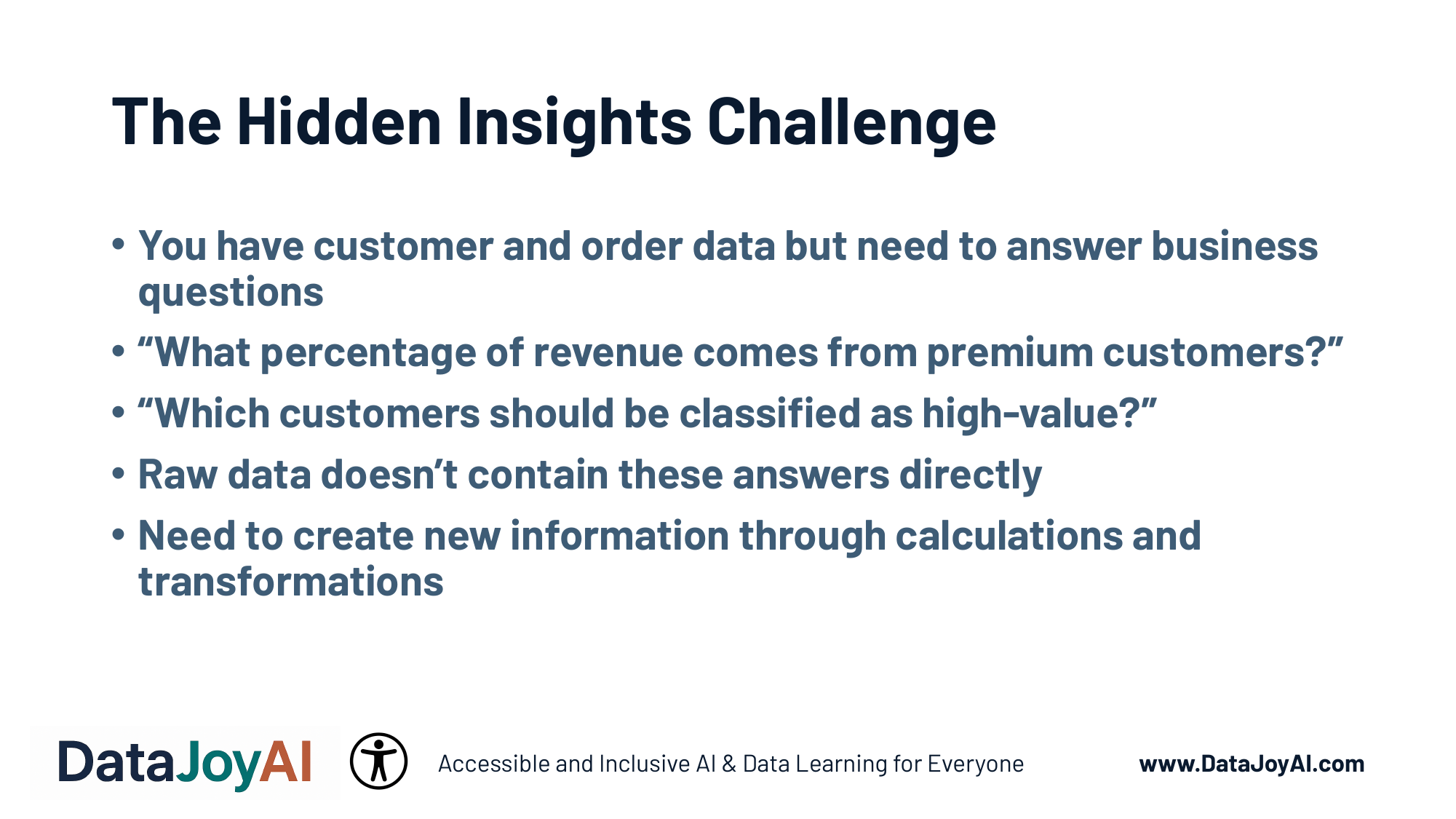

# The Hidden Insights Challenge
You have customer and order data but need to answer business questions
“What percentage of revenue comes from premium customers?”
“Which customers should be classified as high-value?”
Raw data doesn’t contain these answers directly
Need to create new information through calculations and transformations